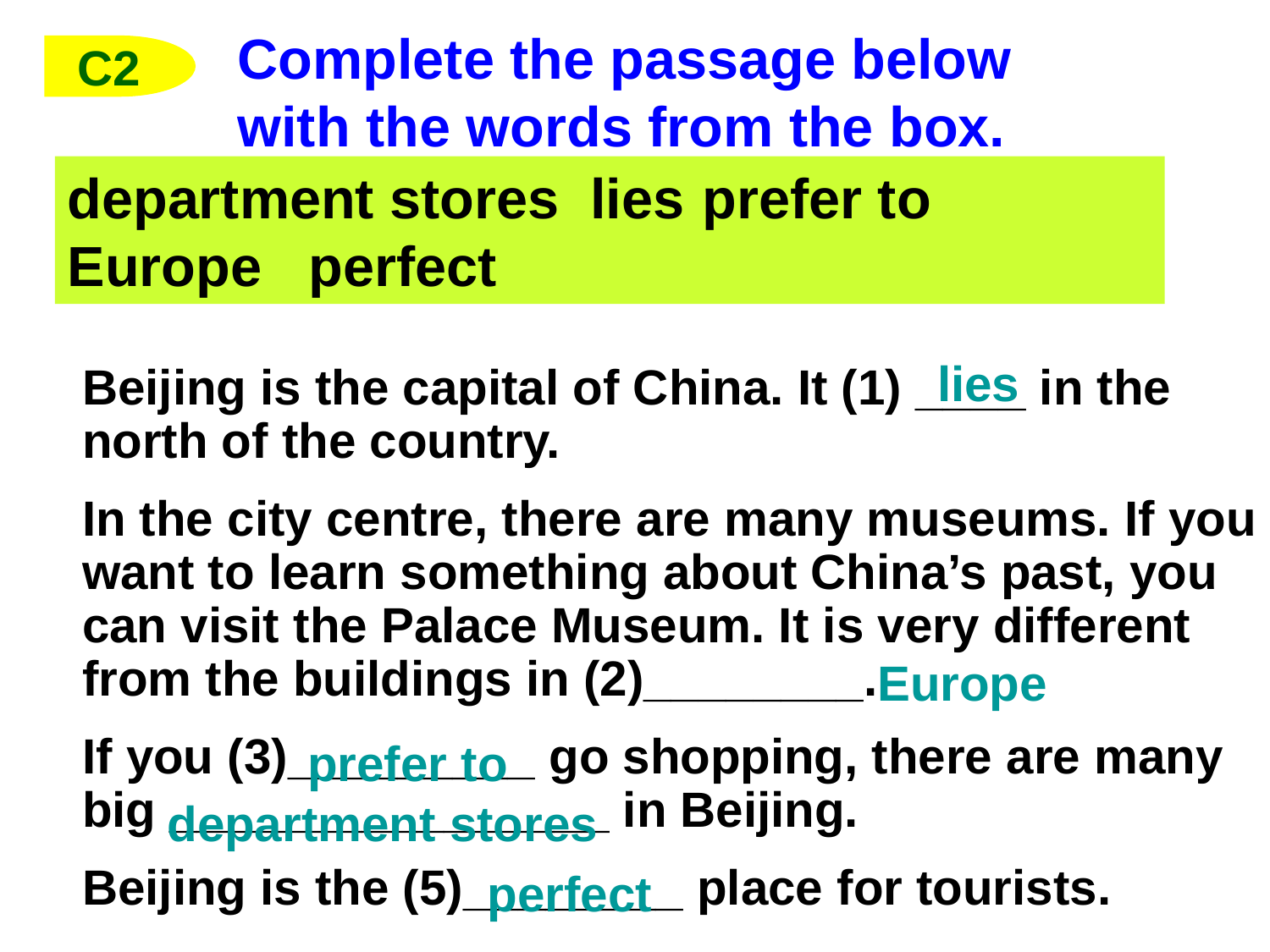

Complete the passage below with the words from the box.
C2
department stores  lies	prefer to    Europe   perfect
lies
Beijing is the capital of China. It (1) ____ in the north of the country.
In the city centre, there are many museums. If you want to learn something about China’s past, you can visit the Palace Museum. It is very different from the buildings in (2)________.
If you (3)_________ go shopping, there are many big ________________ in Beijing.
Beijing is the (5)________ place for tourists.
Europe
prefer to
department stores
perfect